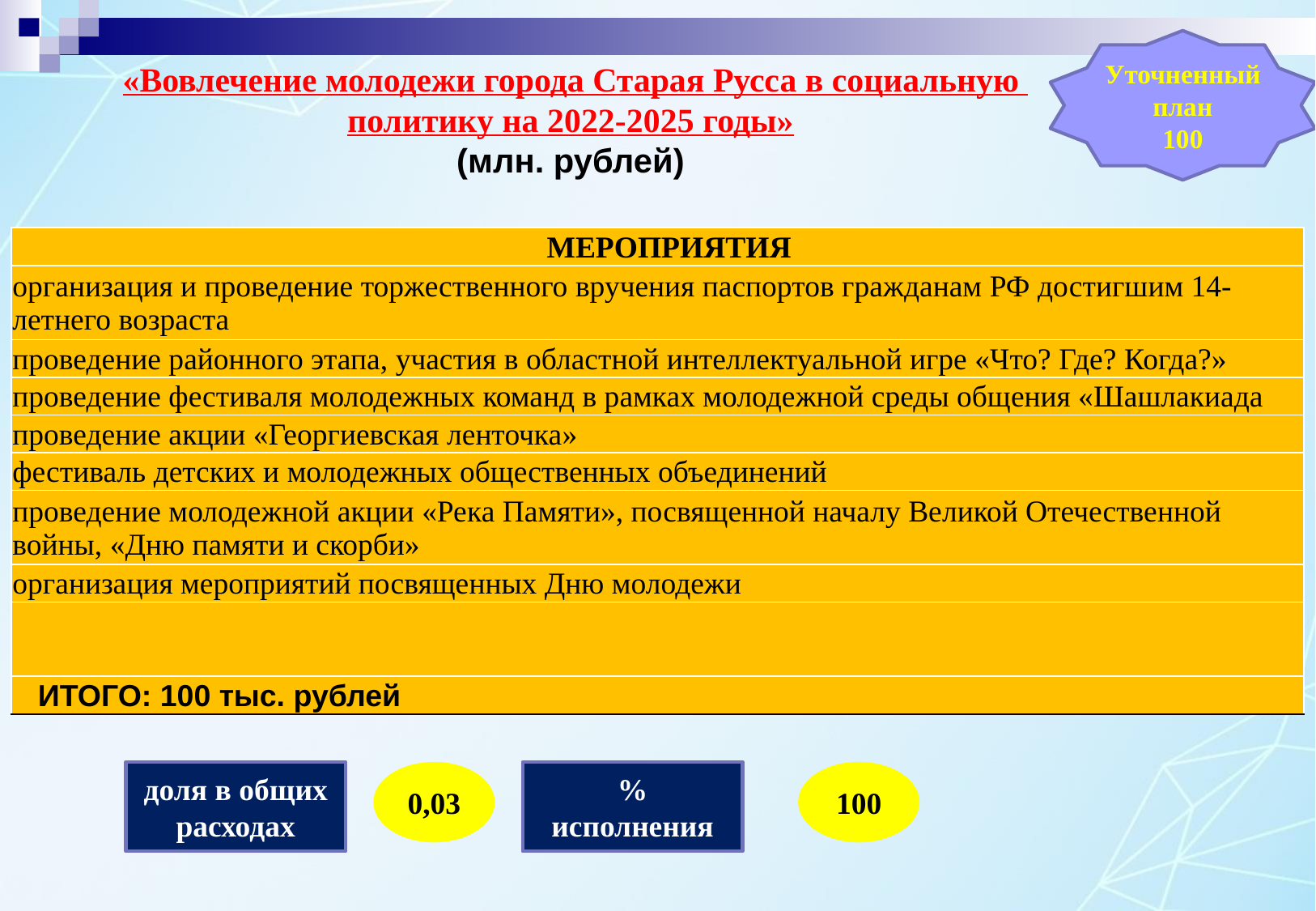

# «Вовлечение молодежи города Старая Русса в социальную политику на 2022-2025 годы» (млн. рублей)
Уточненный план
100
| МЕРОПРИЯТИЯ |
| --- |
| организация и проведение торжественного вручения паспортов гражданам РФ достигшим 14-летнего возраста |
| проведение районного этапа, участия в областной интеллектуальной игре «Что? Где? Когда?» |
| проведение фестиваля молодежных команд в рамках молодежной среды общения «Шашлакиада |
| проведение акции «Георгиевская ленточка» |
| фестиваль детских и молодежных общественных объединений |
| проведение молодежной акции «Река Памяти», посвященной началу Великой Отечественной войны, «Дню памяти и скорби» |
| организация мероприятий посвященных Дню молодежи |
|  |
| ИТОГО: 100 тыс. рублей |
0,03
100
доля в общих расходах
% исполнения